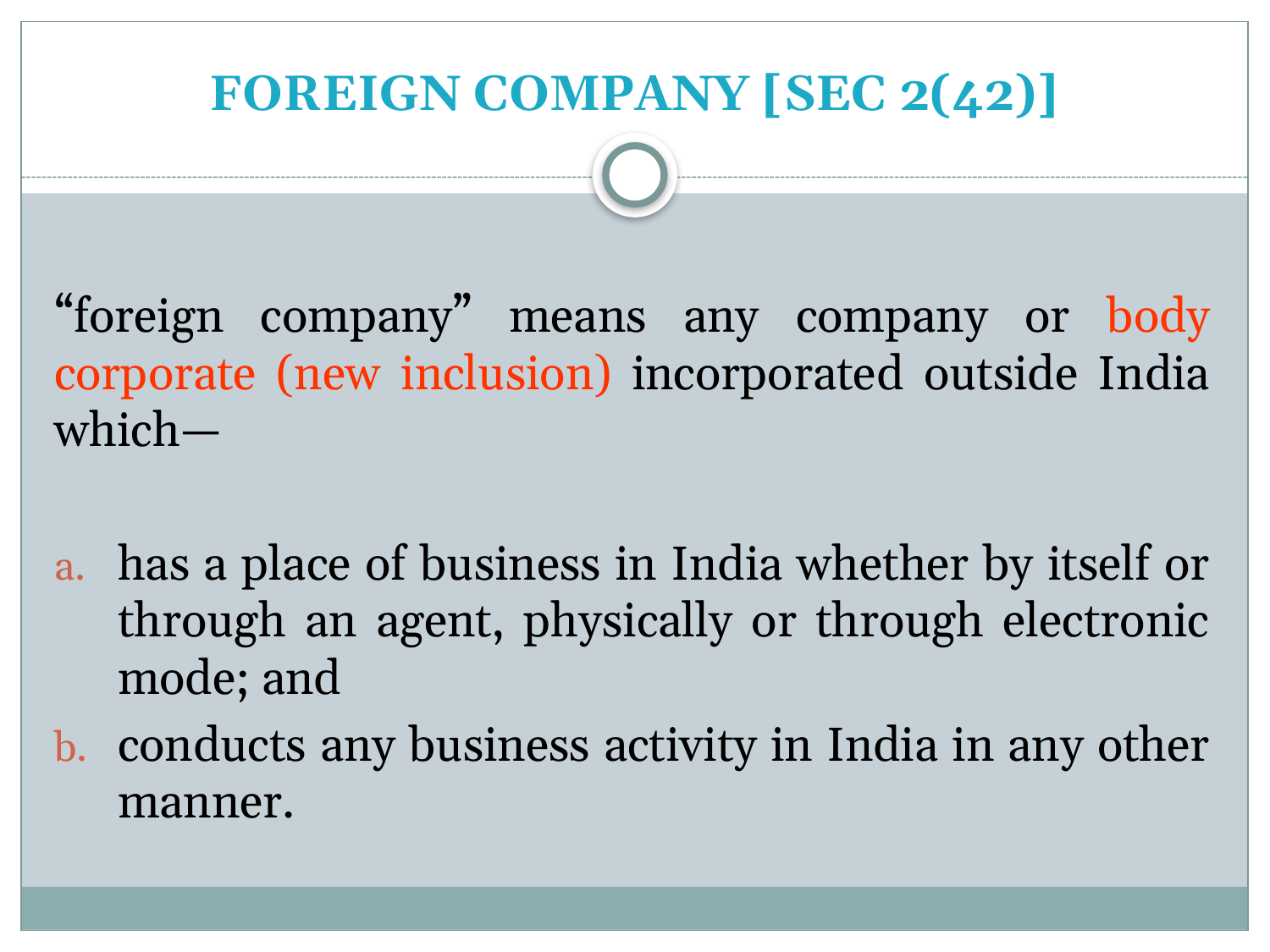

# foreign company [Sec 2(42)]

“foreign company” means any company or body corporate (new inclusion) incorporated outside India which—

has a place of business in India whether by itself or through an agent, physically or through electronic mode; and
conducts any business activity in India in any other manner.